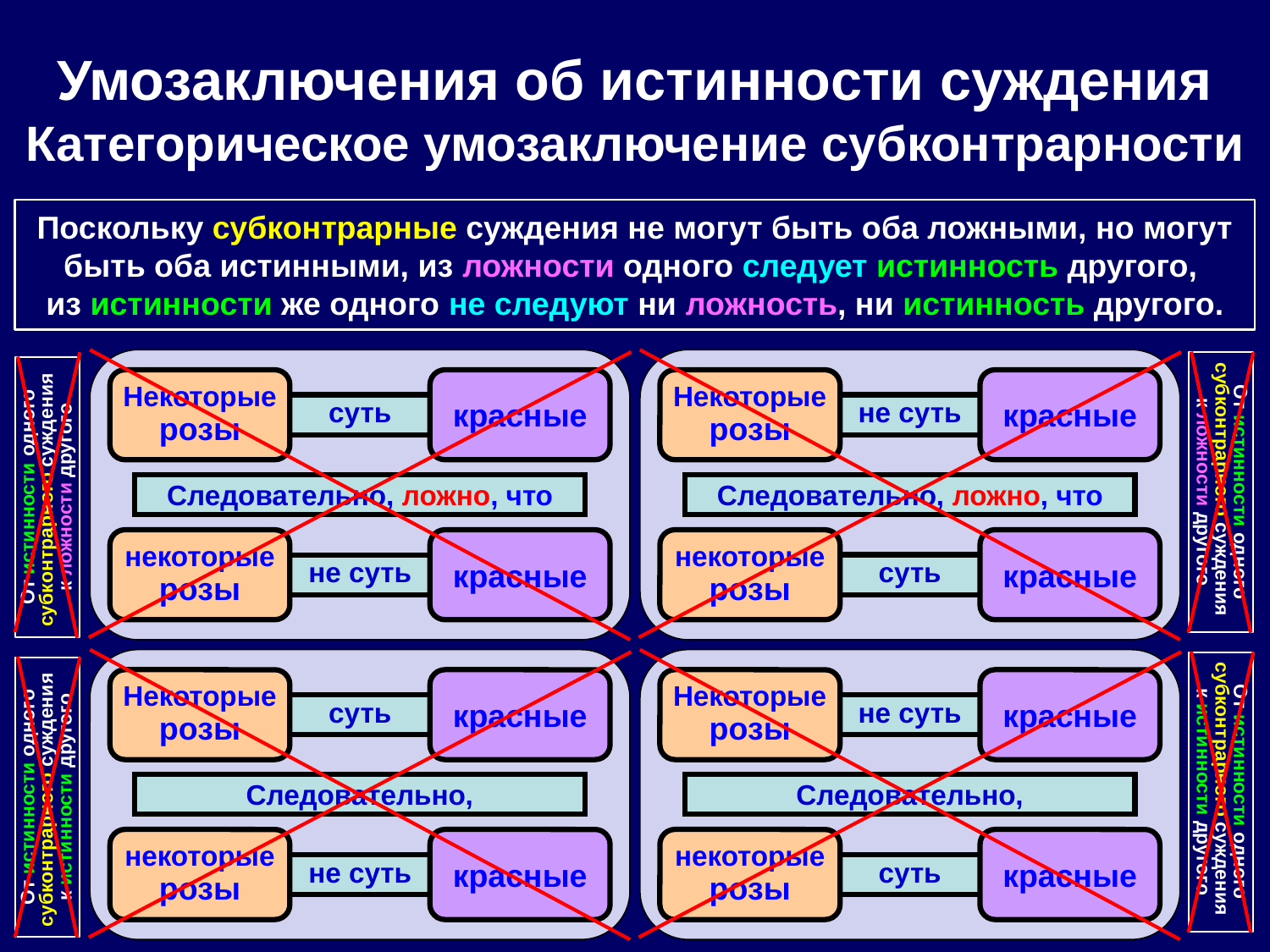

Умозаключения об истинности суждения
Категорическое умозаключение субконтрарности
Поскольку субконтрарные суждения не могут быть оба ложными, но могут быть оба истинными, из ложности одного следует истинность другого,
из истинности же одного не следуют ни ложность, ни истинность другого.

Некоторые
розы
красные
Некоторые
розы
красные
суть
не суть
От истинности одного субконтрарного суждения
к ложности другого
От истинности одного субконтрарного суждения
к ложности другого
Следовательно, ложно, что
Следовательно, ложно, что
некоторые
розы
красные
некоторые
розы
красные
суть
не суть

Некоторые
розы
красные
Некоторые
розы
красные
суть
не суть
От истинности одного субконтрарного суждения
к истинности другого
От истинности одного субконтрарного суждения
к истинности другого
Следовательно,
Следовательно,
некоторые
розы
красные
некоторые
розы
красные
не суть
суть